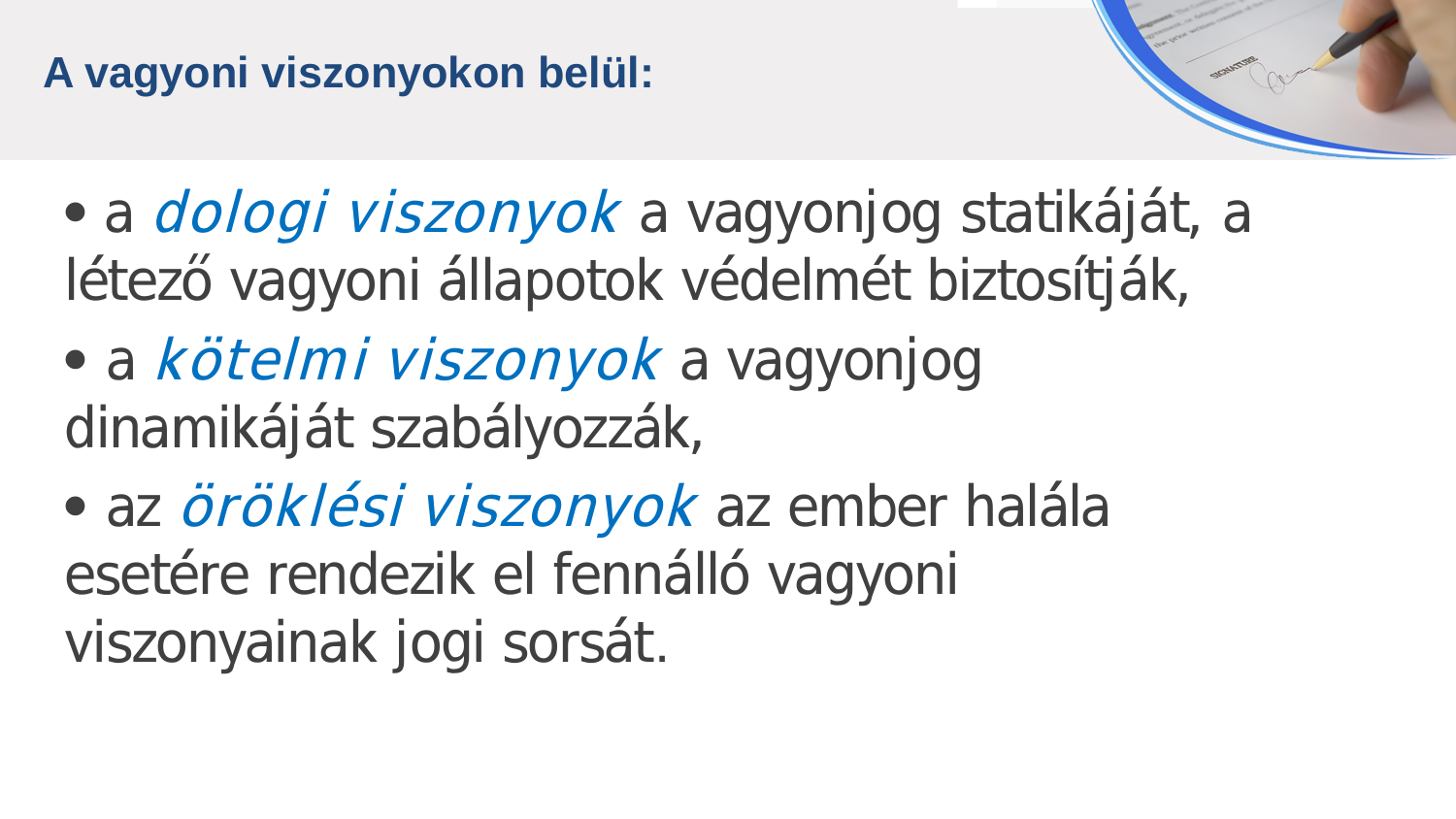

A vagyoni viszonyokon belül:
• a dologi viszonyok a vagyonjog statikáját, a
létező vagyoni állapotok védelmét biztosítják,
• a kötelmi viszonyok a vagyonjog dinamikáját szabályozzák,
• az öröklési viszonyok az ember halála
esetére rendezik el fennálló vagyoni
viszonyainak jogi sorsát.